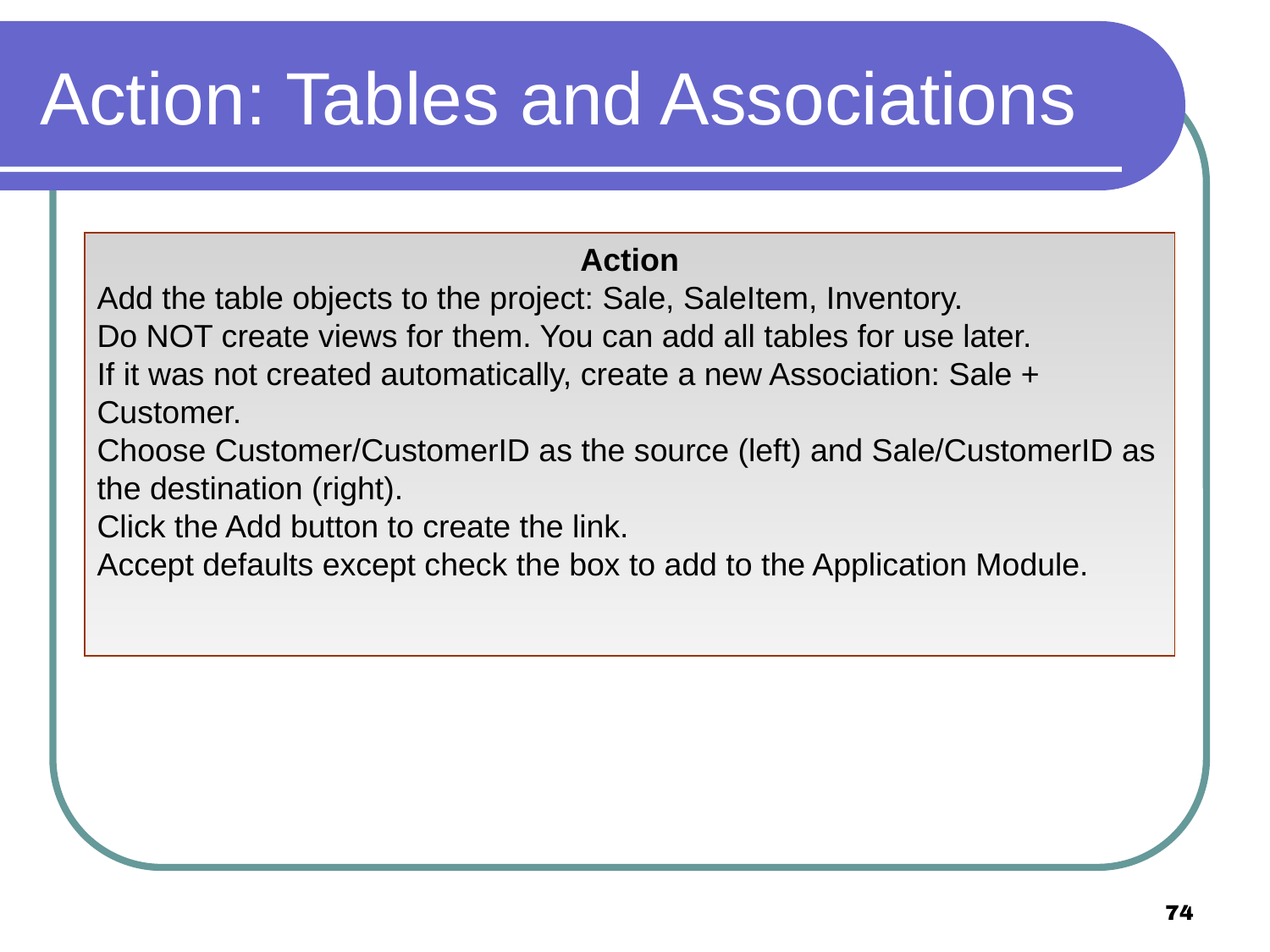

# Action: Tables and Associations
Action
Add the table objects to the project: Sale, SaleItem, Inventory.
Do NOT create views for them. You can add all tables for use later.
If it was not created automatically, create a new Association: Sale + Customer.
Choose Customer/CustomerID as the source (left) and Sale/CustomerID as the destination (right).
Click the Add button to create the link.
Accept defaults except check the box to add to the Application Module.
74